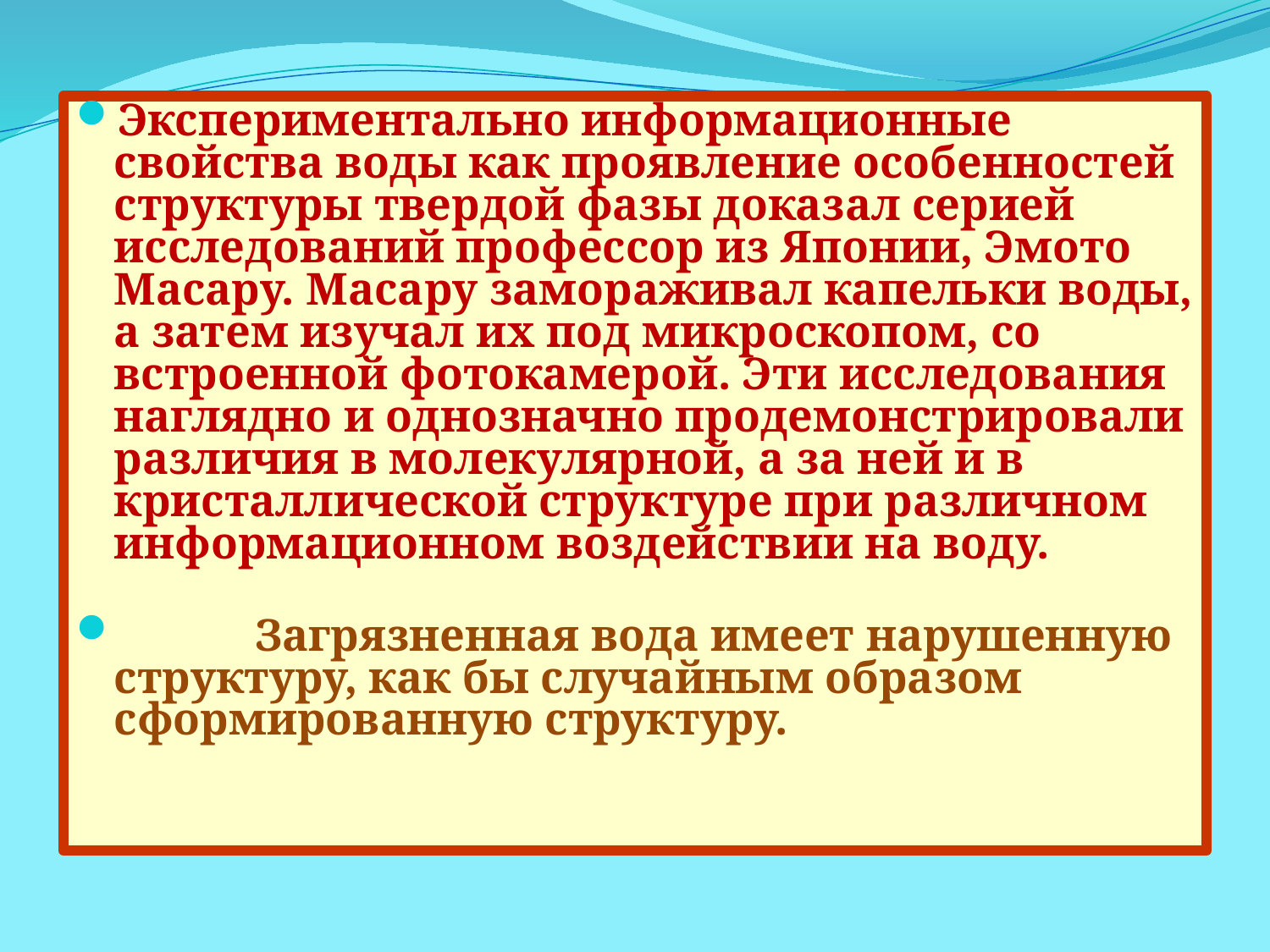

Экспериментально информационные свойства воды как проявление особенностей структуры твердой фазы доказал серией исследований профессор из Японии, Эмото Масару. Масару замораживал капельки воды, а затем изучал их под микроскопом, со встроенной фотокамерой. Эти исследования наглядно и однозначно продемонстрировали различия в молекулярной, а за ней и в кристаллической структуре при различном информационном воздействии на воду.

            Загрязненная вода имеет нарушенную структуру, как бы случайным образом сформированную структуру.